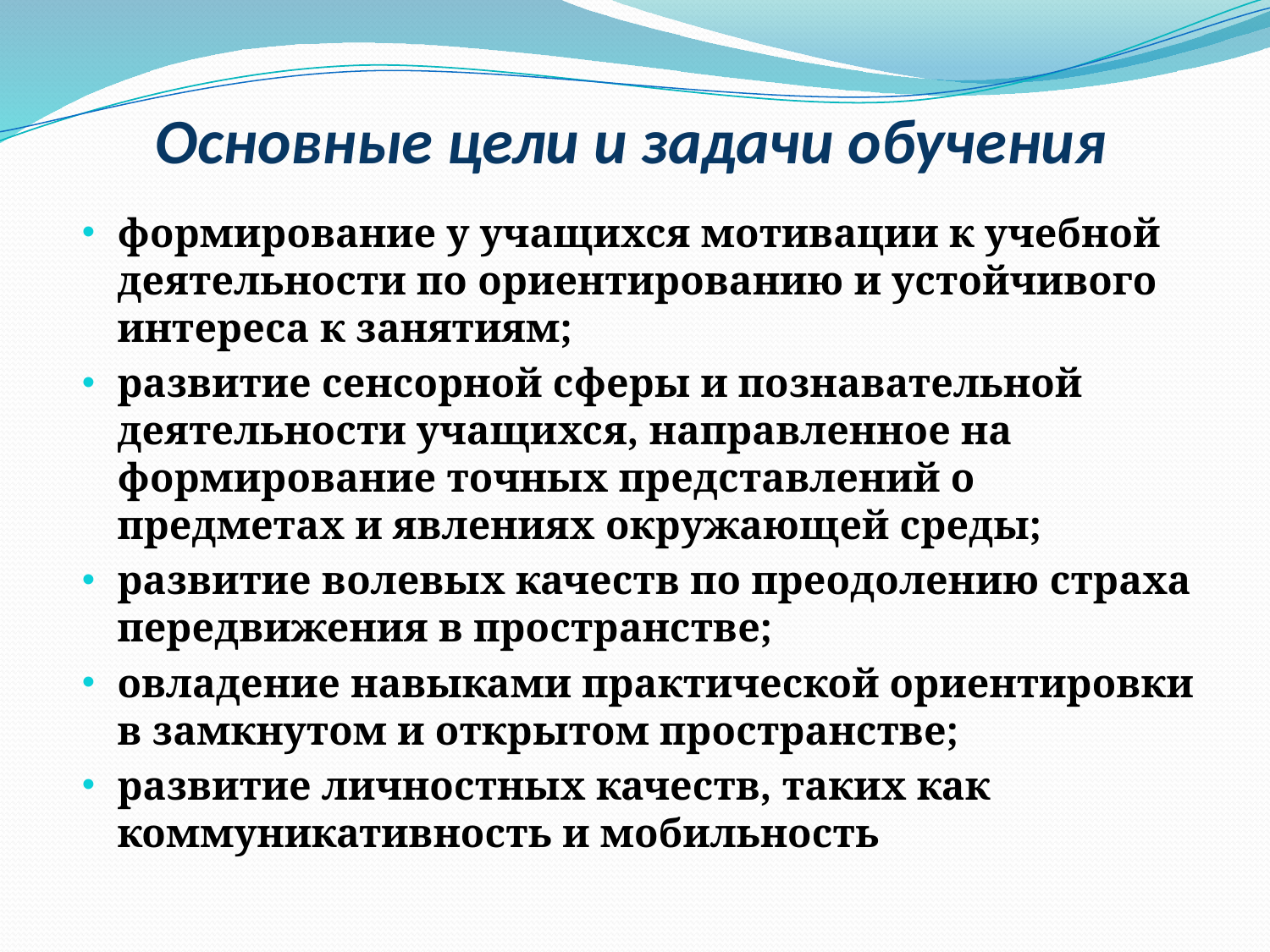

# Основные цели и задачи обучения
формирование у учащихся мотивации к учебной деятельности по ориентированию и устойчивого интереса к занятиям;
развитие сенсорной сферы и познавательной деятельности учащихся, направленное на формирование точных представлений о предметах и явлениях окружающей среды;
развитие волевых качеств по преодолению страха передвижения в пространстве;
овладение навыками практической ориентировки в замкнутом и открытом пространстве;
развитие личностных качеств, таких как коммуникативность и мобильность